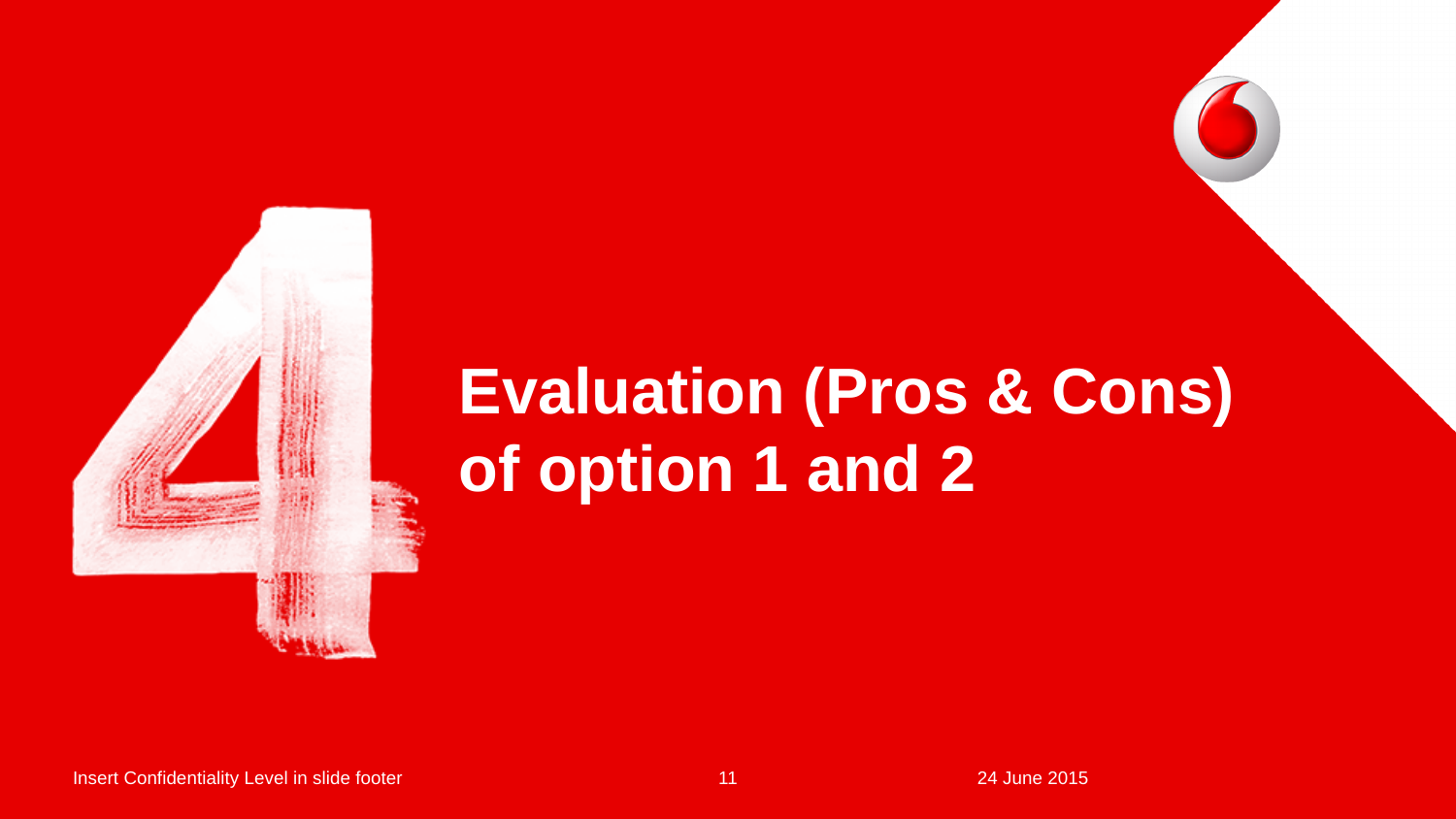

# Evaluation (Pros & Cons) of option 1 and 2
Insert Confidentiality Level in slide footer
24 June 2015
11